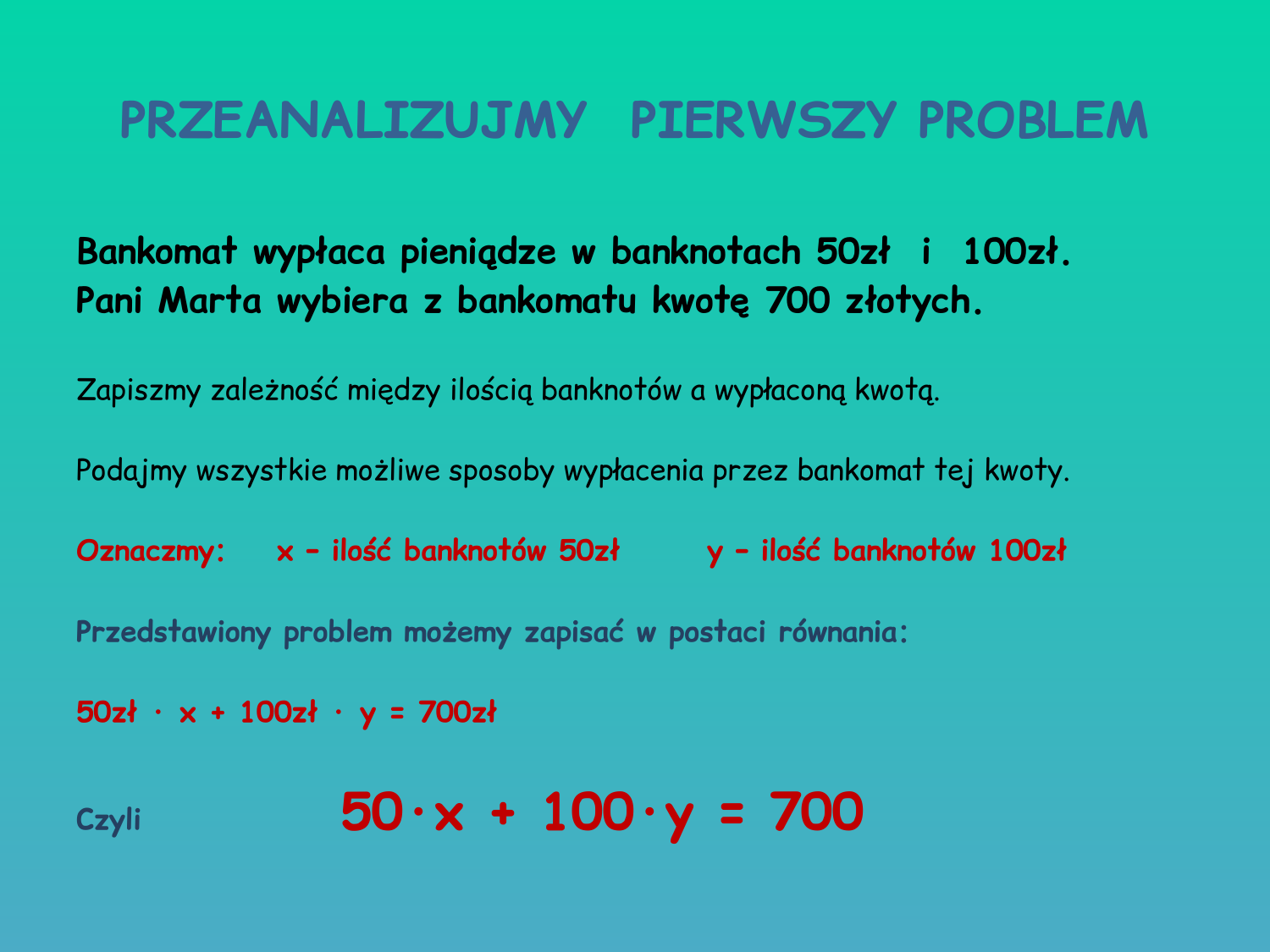

# PRZEANALIZUJMY  PIERWSZY PROBLEM
Bankomat wypłaca pieniądze w banknotach 50zł  i  100zł.
Pani Marta wybiera z bankomatu kwotę 700 złotych.

Zapiszmy zależność między ilością banknotów a wypłaconą kwotą.

Podajmy wszystkie możliwe sposoby wypłacenia przez bankomat tej kwoty.

Oznaczmy:    x – ilość banknotów 50zł       y – ilość banknotów 100zł

Przedstawiony problem możemy zapisać w postaci równania:

50zł ∙ x + 100zł ∙ y = 700zł

Czyli                50∙x + 100∙y = 700